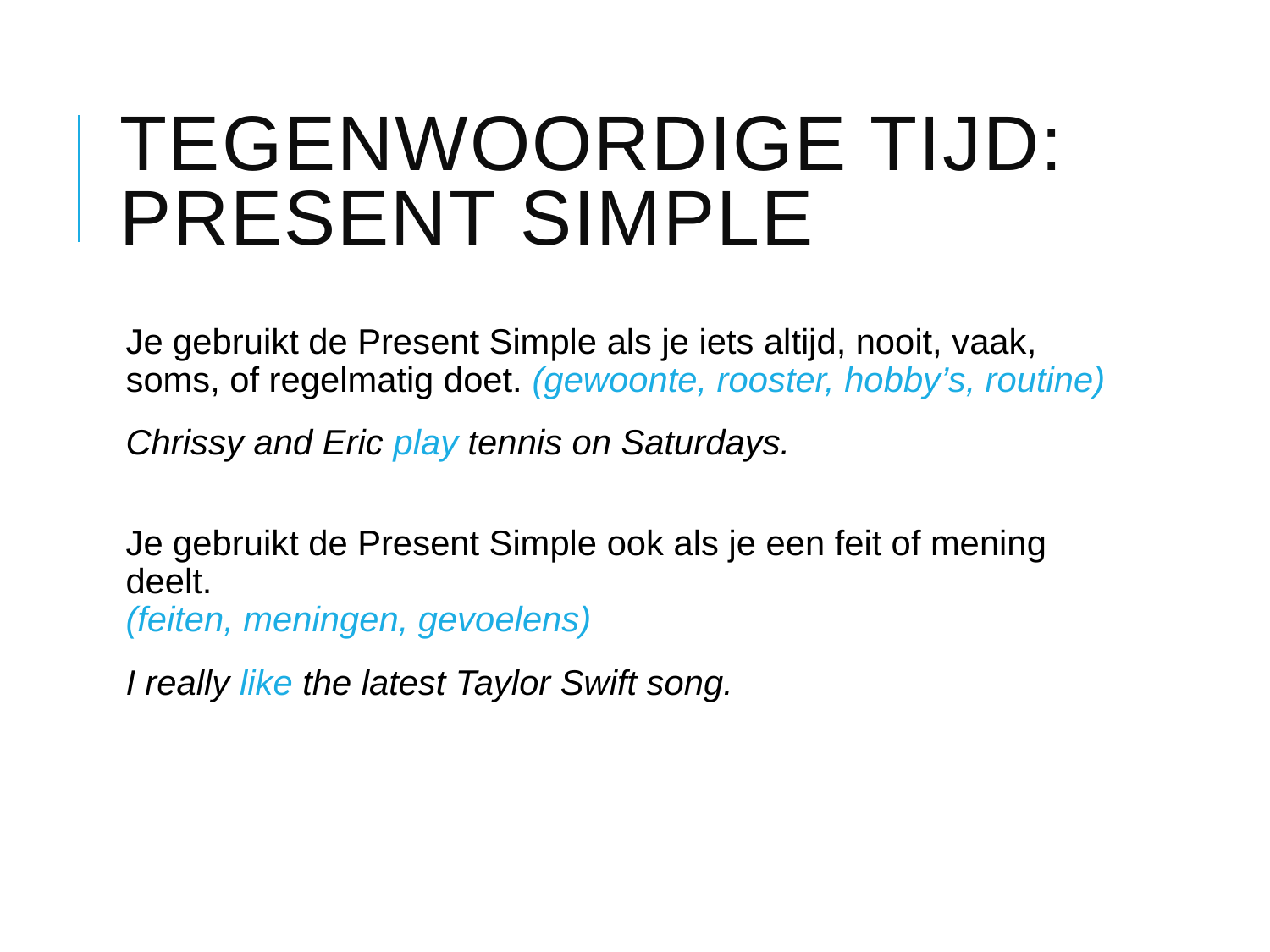

# Tegenwoordige tijd: present simple
Je gebruikt de Present Simple als je iets altijd, nooit, vaak, soms, of regelmatig doet. (gewoonte, rooster, hobby’s, routine)
Chrissy and Eric play tennis on Saturdays.
Je gebruikt de Present Simple ook als je een feit of mening deelt.
(feiten, meningen, gevoelens)
I really like the latest Taylor Swift song.